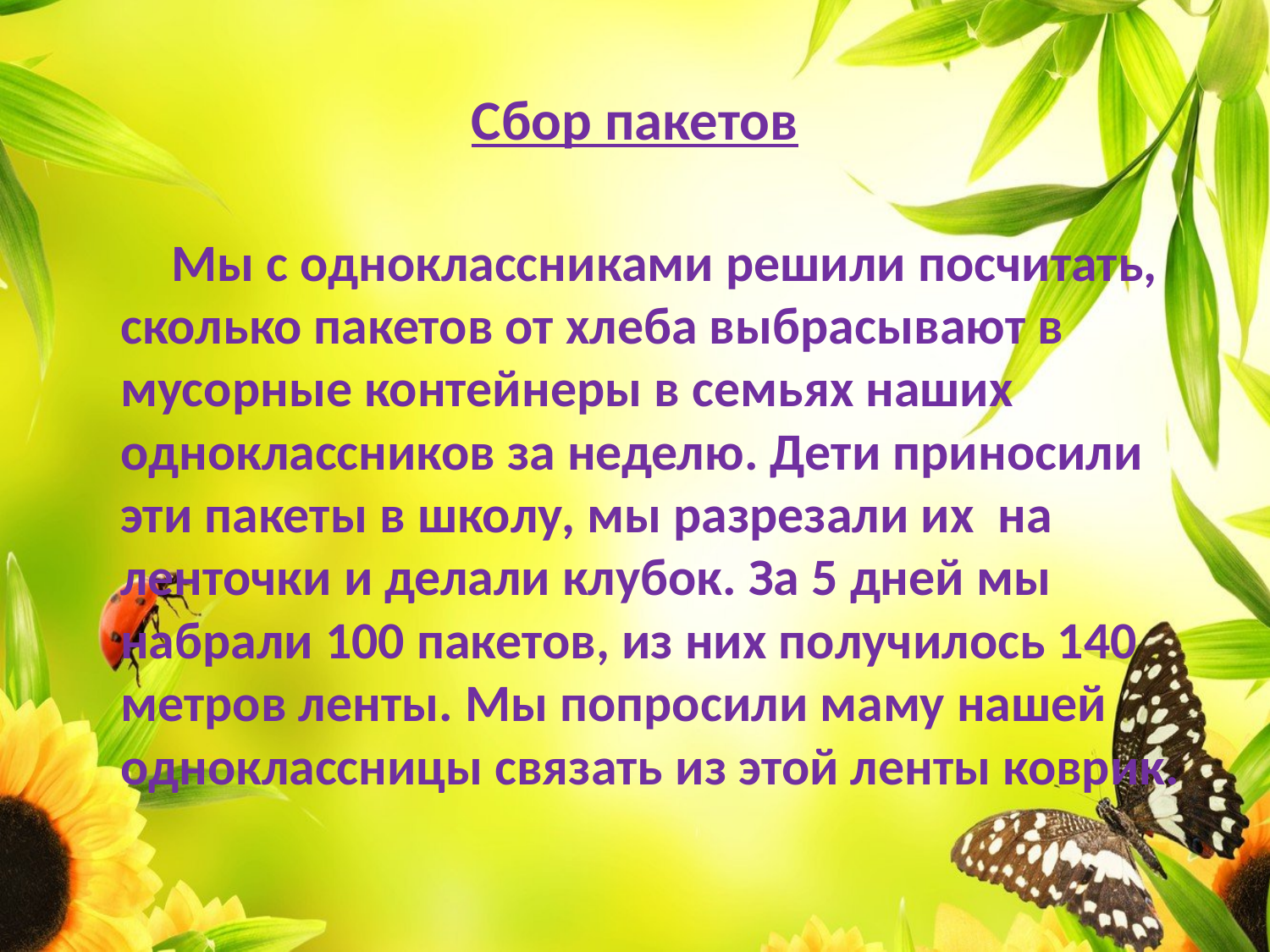

# Сбор пакетов
        Мы с одноклассниками решили посчитать,  сколько пакетов от хлеба выбрасывают в мусорные контейнеры в семьях наших одноклассников за неделю. Дети приносили эти пакеты в школу, мы разрезали их  на ленточки и делали клубок. За 5 дней мы набрали 100 пакетов, из них получилось 140 метров ленты. Мы попросили маму нашей одноклассницы связать из этой ленты коврик.